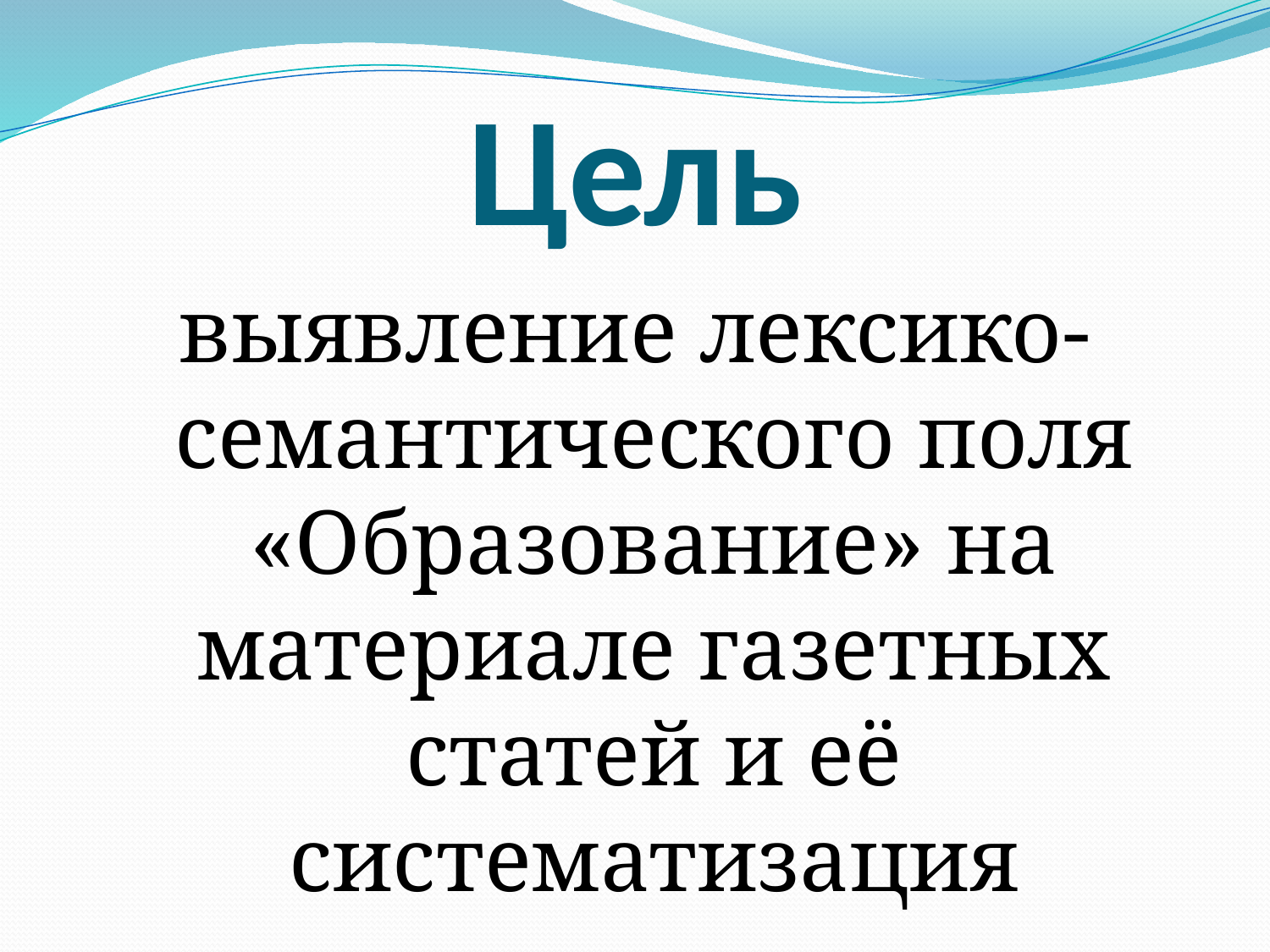

# Цель
выявление лексико-семантического поля «Образование» на материале газетных статей и её систематизация